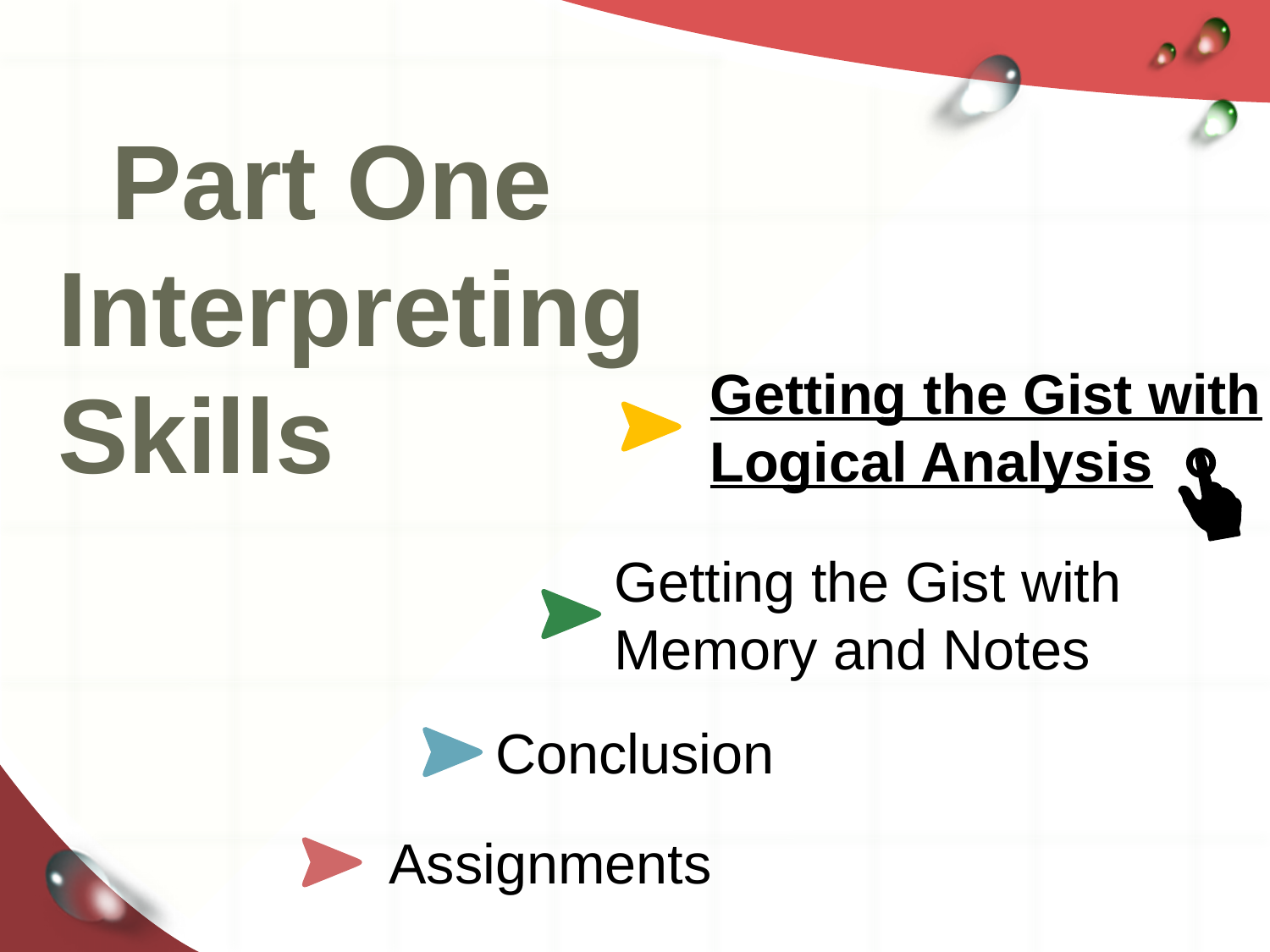

Part One Interpreting Skills

Getting the Gist with Logical Analysis

Getting the Gist with Memory and Notes

Conclusion

Assignments